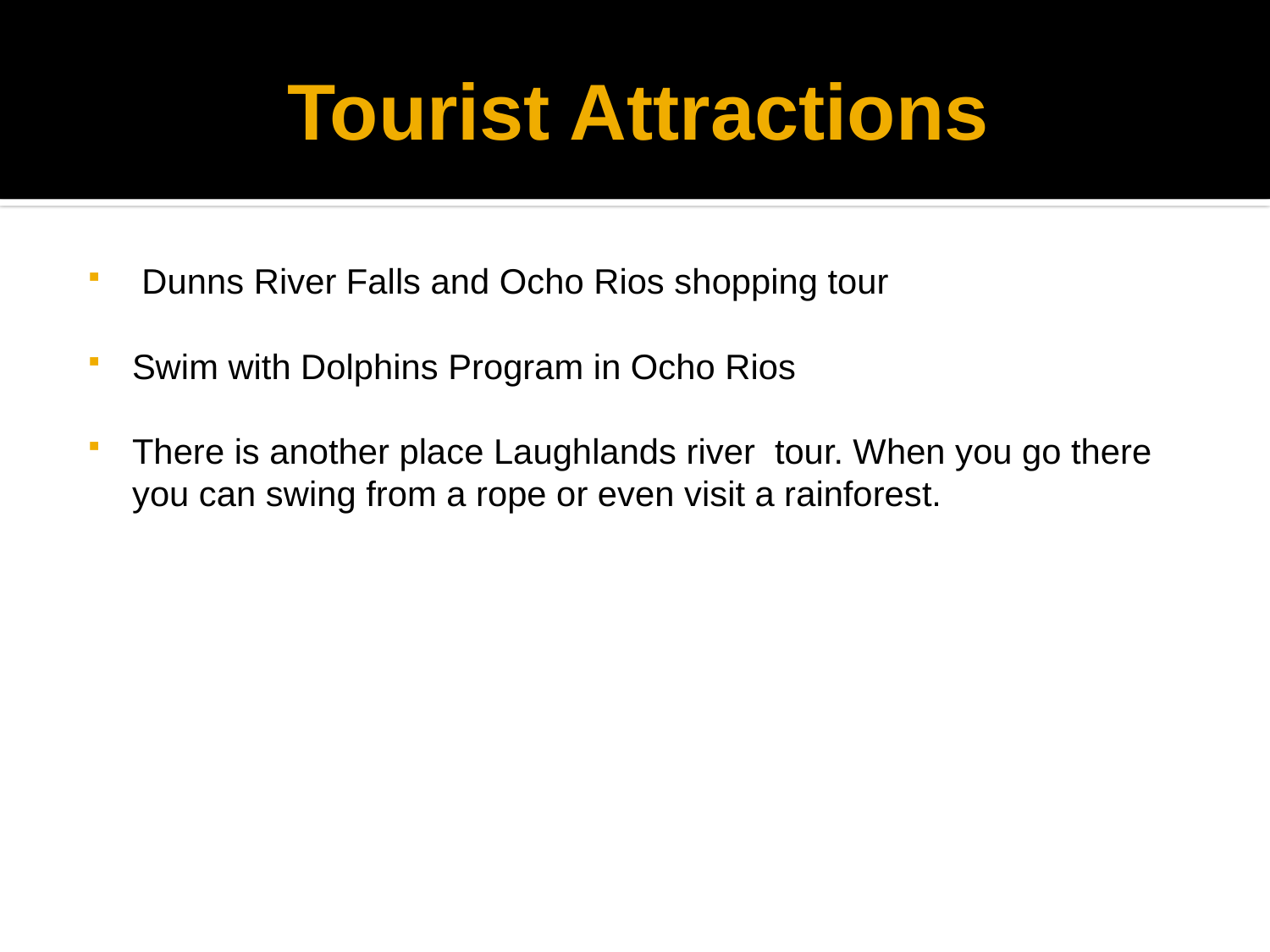

# Tourist Attractions
 Dunns River Falls and Ocho Rios shopping tour

Swim with Dolphins Program in Ocho Rios

There is another place Laughlands river  tour. When you go there you can swing from a rope or even visit a rainforest.